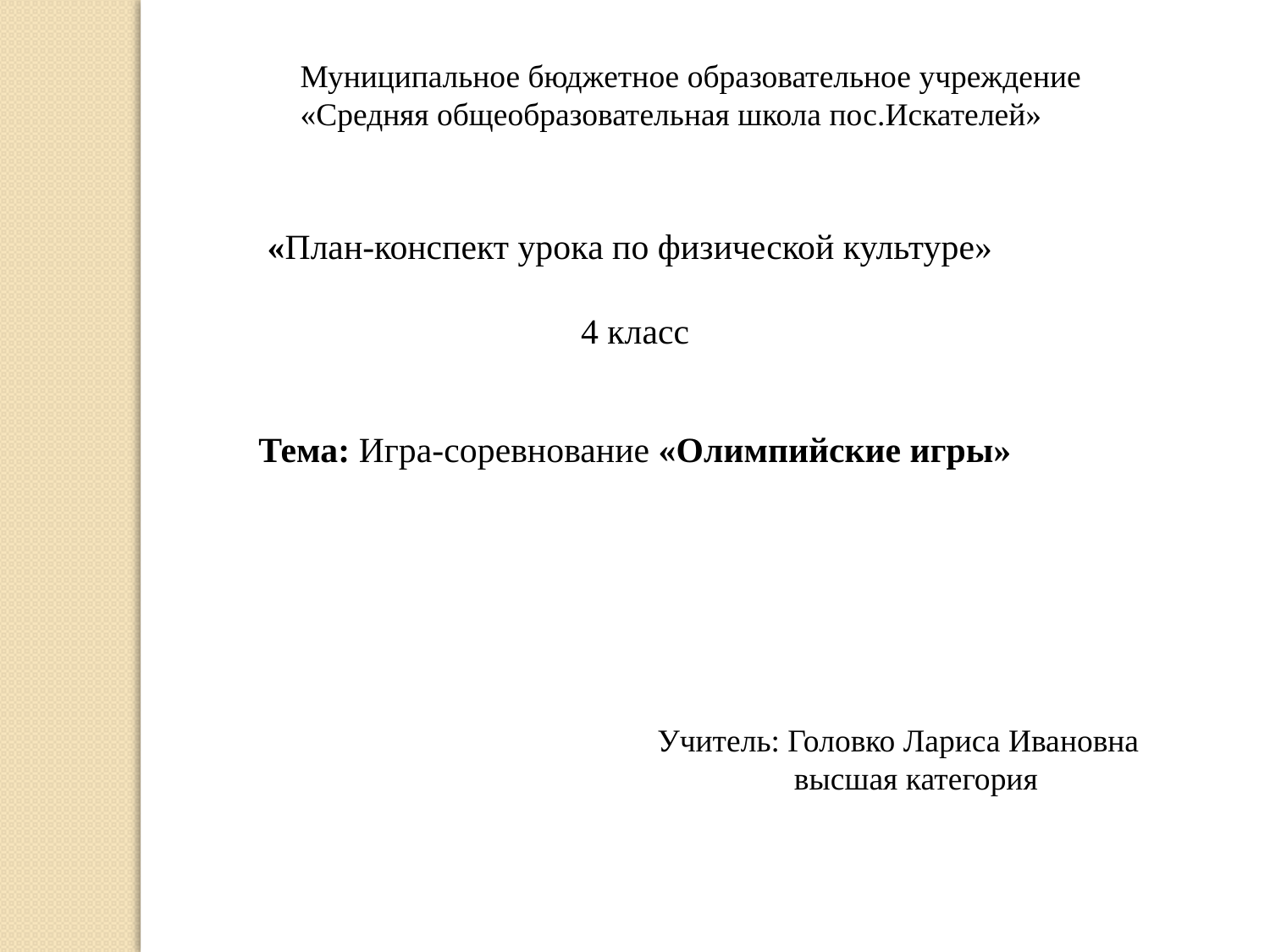

Муниципальное бюджетное образовательное учреждение
«Средняя общеобразовательная школа пос.Искателей»
   «План-конспект урока по физической культуре»

4 класс

Тема: Игра-соревнование «Олимпийские игры»
Учитель: Головко Лариса Ивановна
                 высшая категория